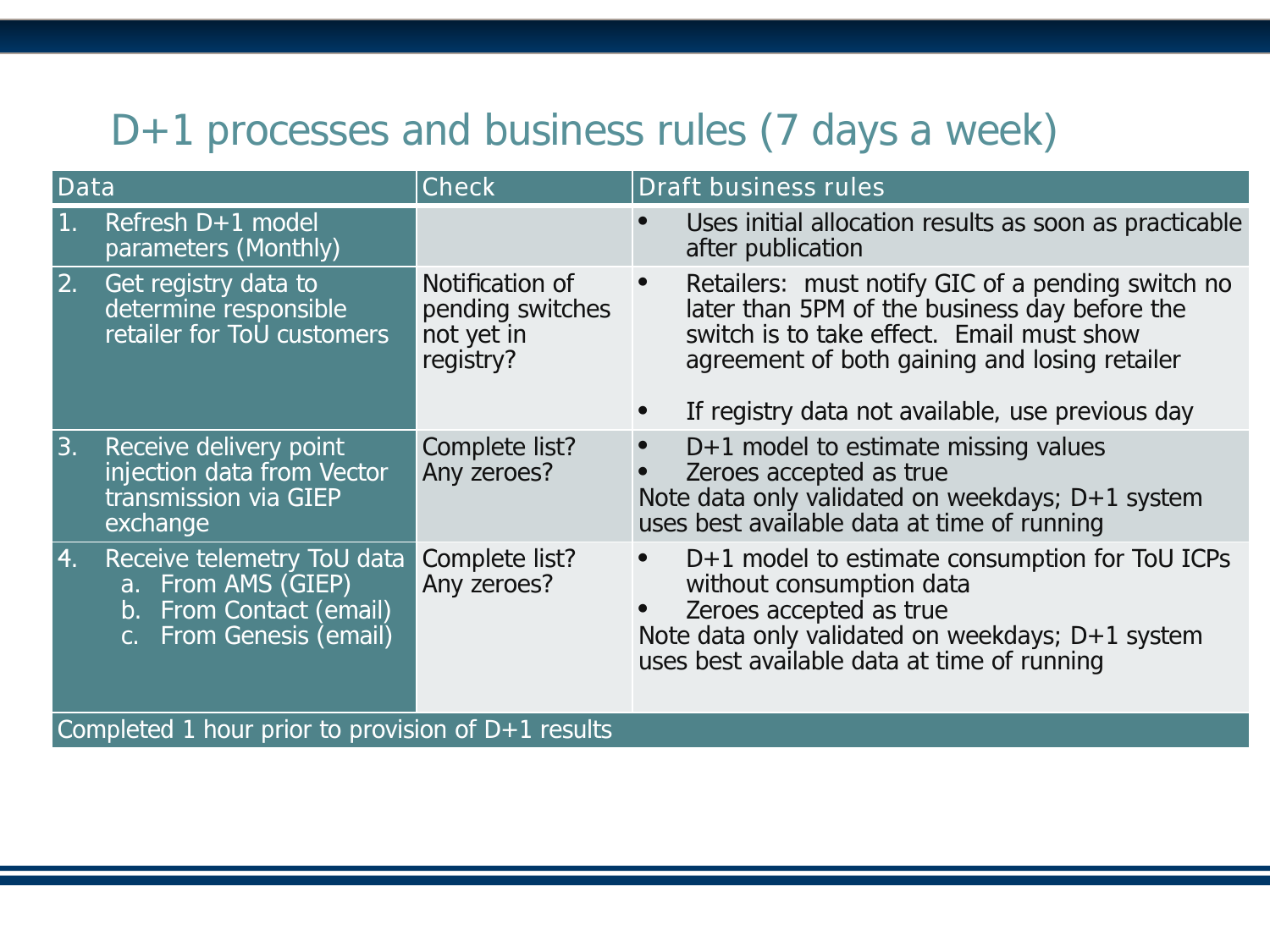

# D+1 processes and business rules (7 days a week)
| Data | Check | Draft business rules |
| --- | --- | --- |
| Refresh D+1 model parameters (Monthly) |  | Uses initial allocation results as soon as practicable after publication |
| Get registry data to determine responsible retailer for ToU customers | Notification of pending switches not yet in registry? | Retailers: must notify GIC of a pending switch no later than 5PM of the business day before the switch is to take effect. Email must show agreement of both gaining and losing retailer   If registry data not available, use previous day |
| Receive delivery point injection data from Vector transmission via GIEP exchange | Complete list? Any zeroes? | D+1 model to estimate missing values Zeroes accepted as true Note data only validated on weekdays; D+1 system uses best available data at time of running |
| Receive telemetry ToU data From AMS (GIEP) From Contact (email) From Genesis (email) | Complete list? Any zeroes? | D+1 model to estimate consumption for ToU ICPs without consumption data Zeroes accepted as true Note data only validated on weekdays; D+1 system uses best available data at time of running |
| Completed 1 hour prior to provision of D+1 results |  |  |